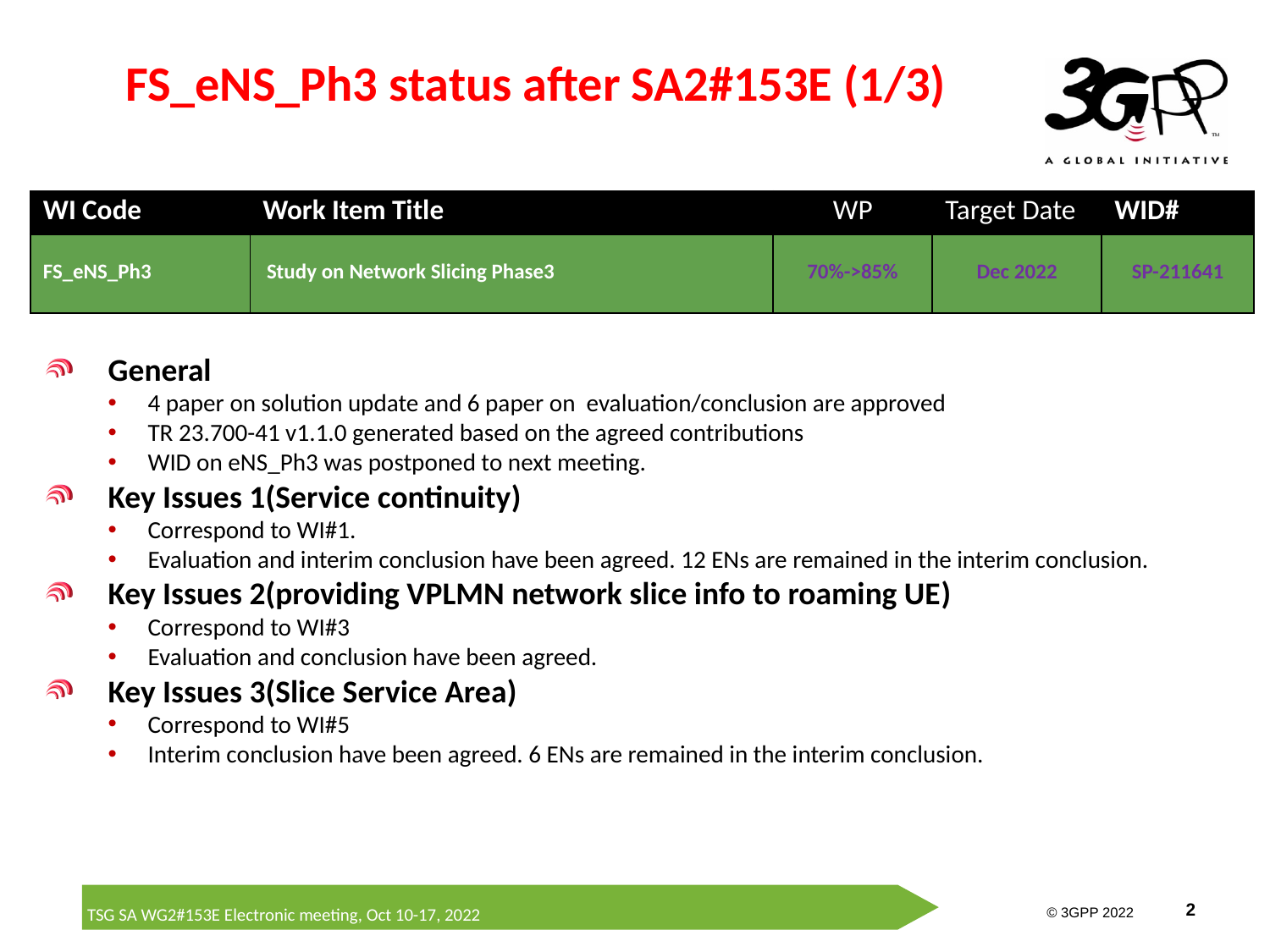

# FS_eNS_Ph3 status after SA2#153E (1/3)
| WI Code | Work Item Title | WP | Target Date | WID# |
| --- | --- | --- | --- | --- |
| FS\_eNS\_Ph3 | Study on Network Slicing Phase3 | 70%->85% | Dec 2022 | SP-211641 |
General
4 paper on solution update and 6 paper on  evaluation/conclusion are approved
TR 23.700-41 v1.1.0 generated based on the agreed contributions
WID on eNS_Ph3 was postponed to next meeting.
Key Issues 1(Service continuity)
Correspond to WI#1.
Evaluation and interim conclusion have been agreed. 12 ENs are remained in the interim conclusion.
Key Issues 2(providing VPLMN network slice info to roaming UE)
Correspond to WI#3
Evaluation and conclusion have been agreed.
Key Issues 3(Slice Service Area)
Correspond to WI#5
Interim conclusion have been agreed. 6 ENs are remained in the interim conclusion.